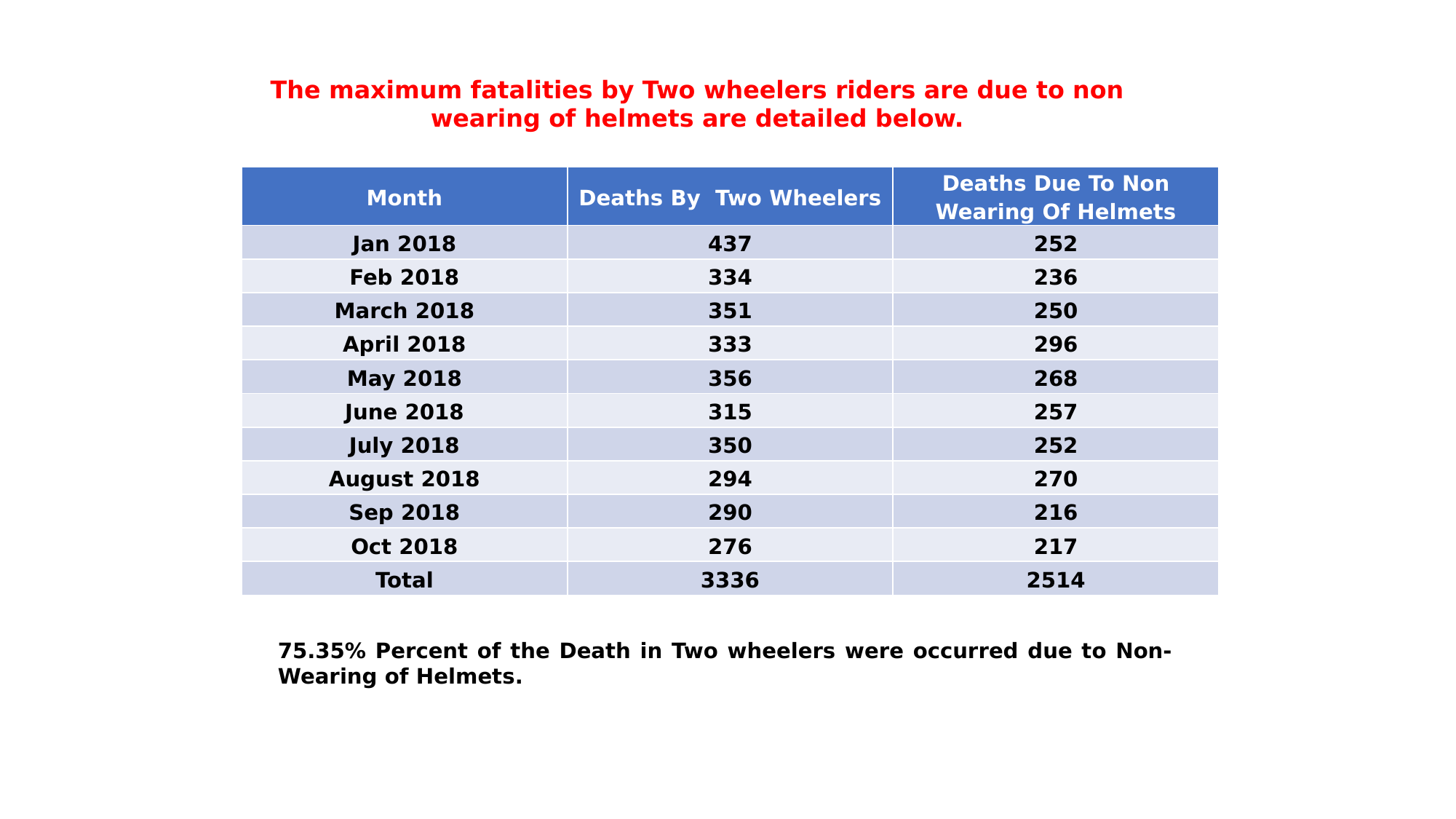

The maximum fatalities by Two wheelers riders are due to non wearing of helmets are detailed below.
| Month | Deaths By Two Wheelers | Deaths Due To Non Wearing Of Helmets |
| --- | --- | --- |
| Jan 2018 | 437 | 252 |
| Feb 2018 | 334 | 236 |
| March 2018 | 351 | 250 |
| April 2018 | 333 | 296 |
| May 2018 | 356 | 268 |
| June 2018 | 315 | 257 |
| July 2018 | 350 | 252 |
| August 2018 | 294 | 270 |
| Sep 2018 | 290 | 216 |
| Oct 2018 | 276 | 217 |
| Total | 3336 | 2514 |
75.35% Percent of the Death in Two wheelers were occurred due to Non-Wearing of Helmets.